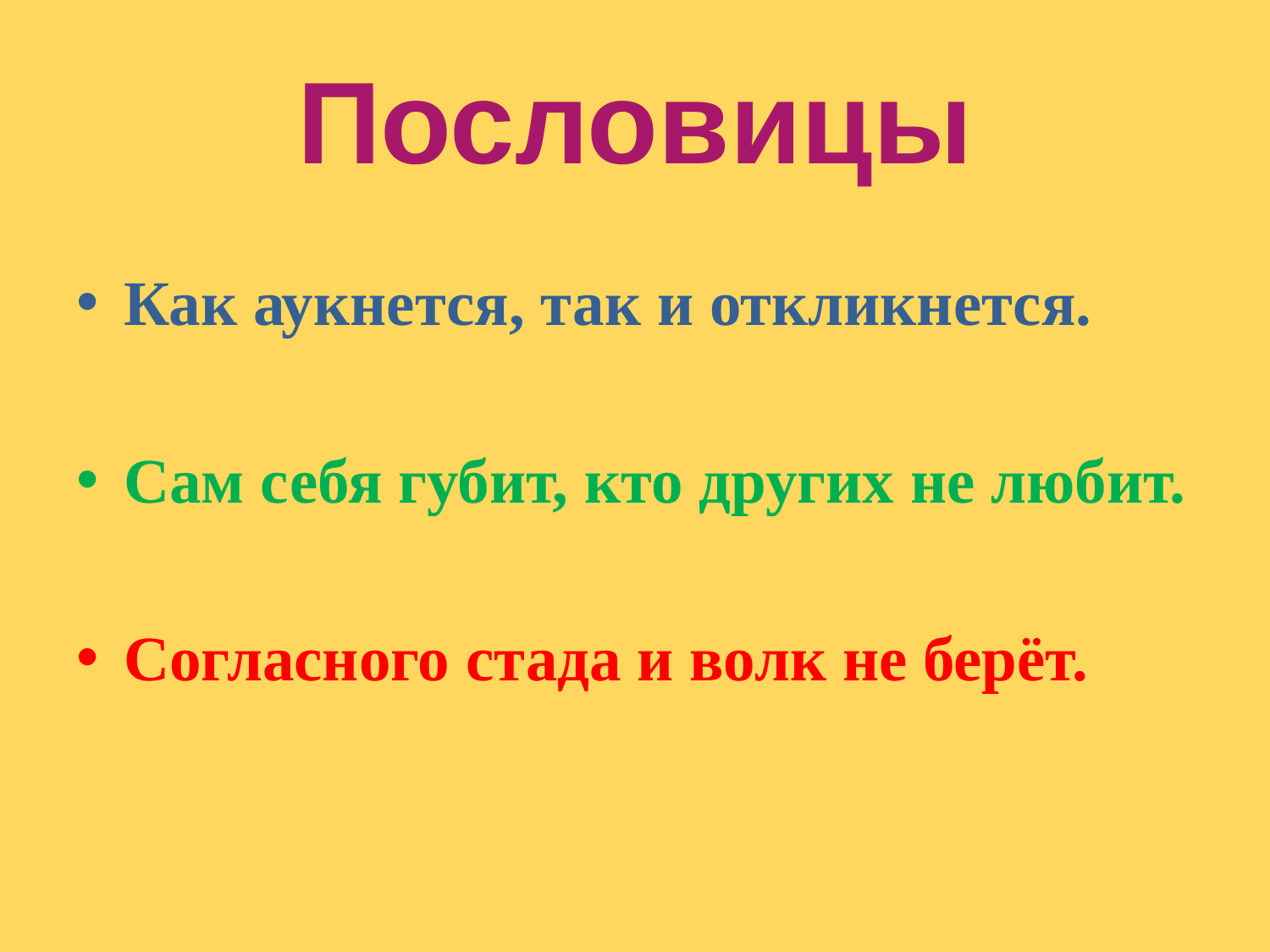

# Пословицы
Как аукнется, так и откликнется.

Сам себя губит, кто других не любит.

Согласного стада и волк не берёт.